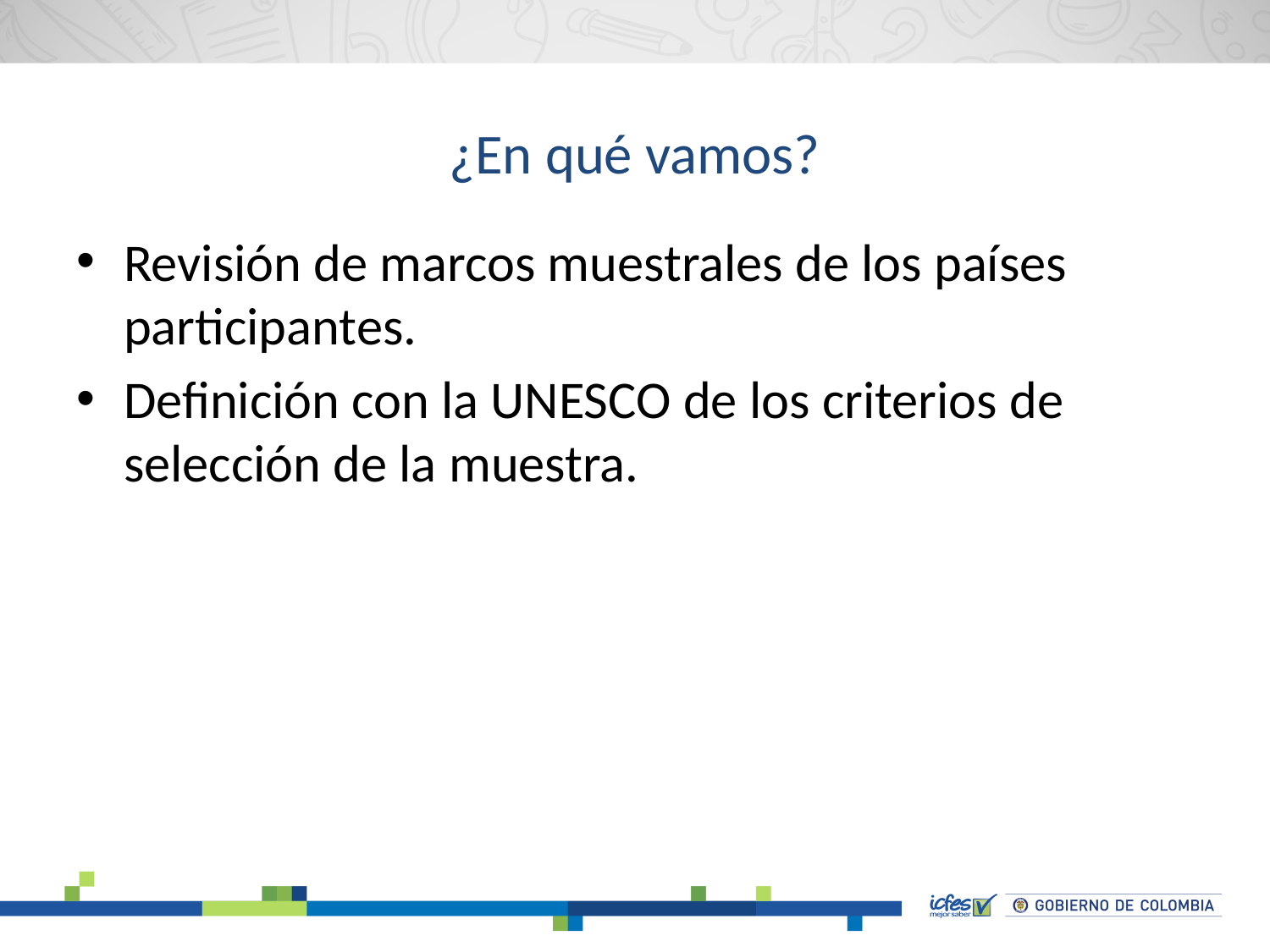

# ¿En qué vamos?
Revisión de marcos muestrales de los países participantes.
Definición con la UNESCO de los criterios de selección de la muestra.